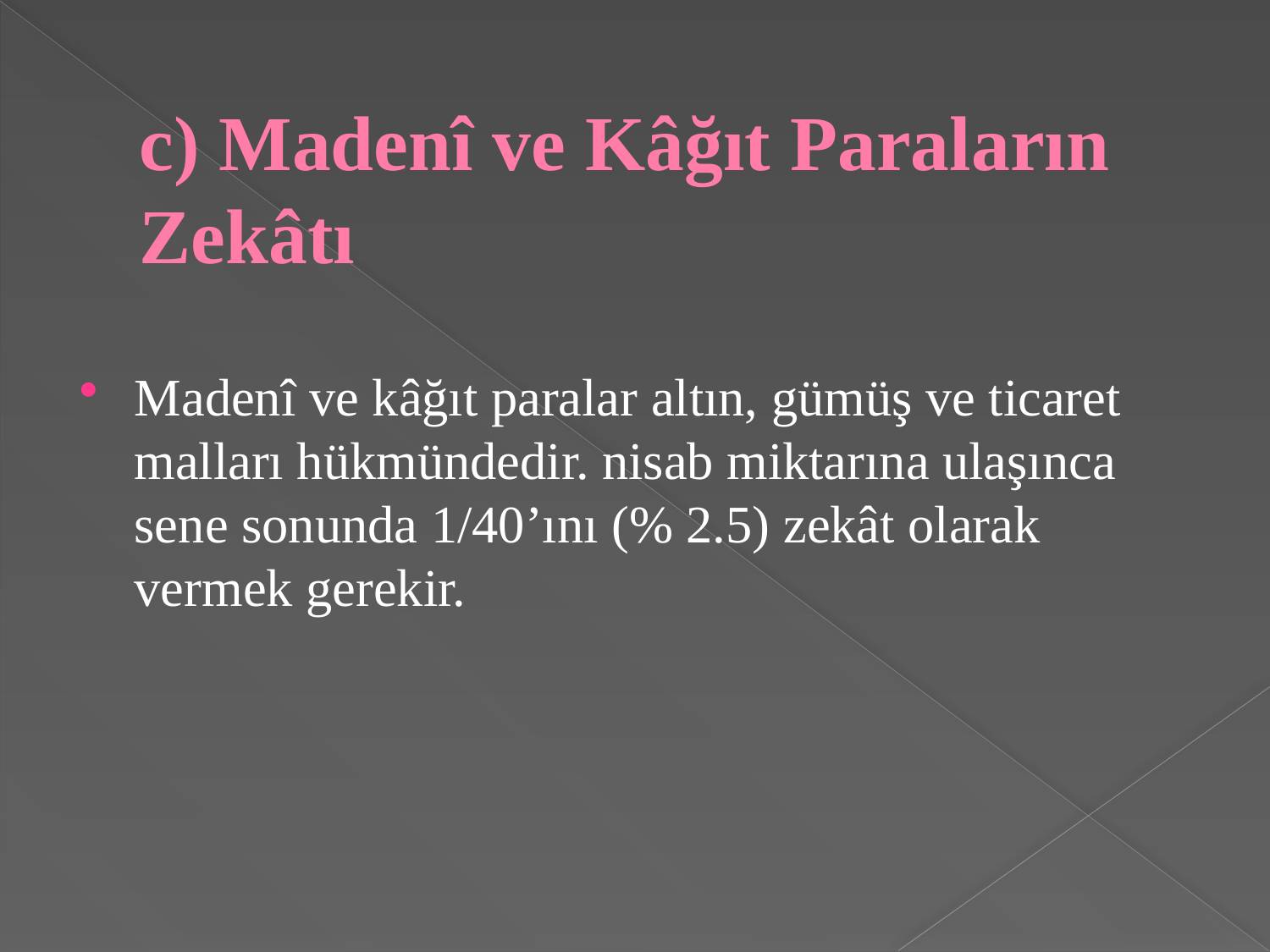

# c) Madenî ve Kâğıt Paraların Zekâtı
Madenî ve kâğıt paralar altın, gümüş ve ticaret malları hükmündedir. nisab miktarına ulaşınca sene sonunda 1/40’ını (% 2.5) zekât olarak vermek gerekir.